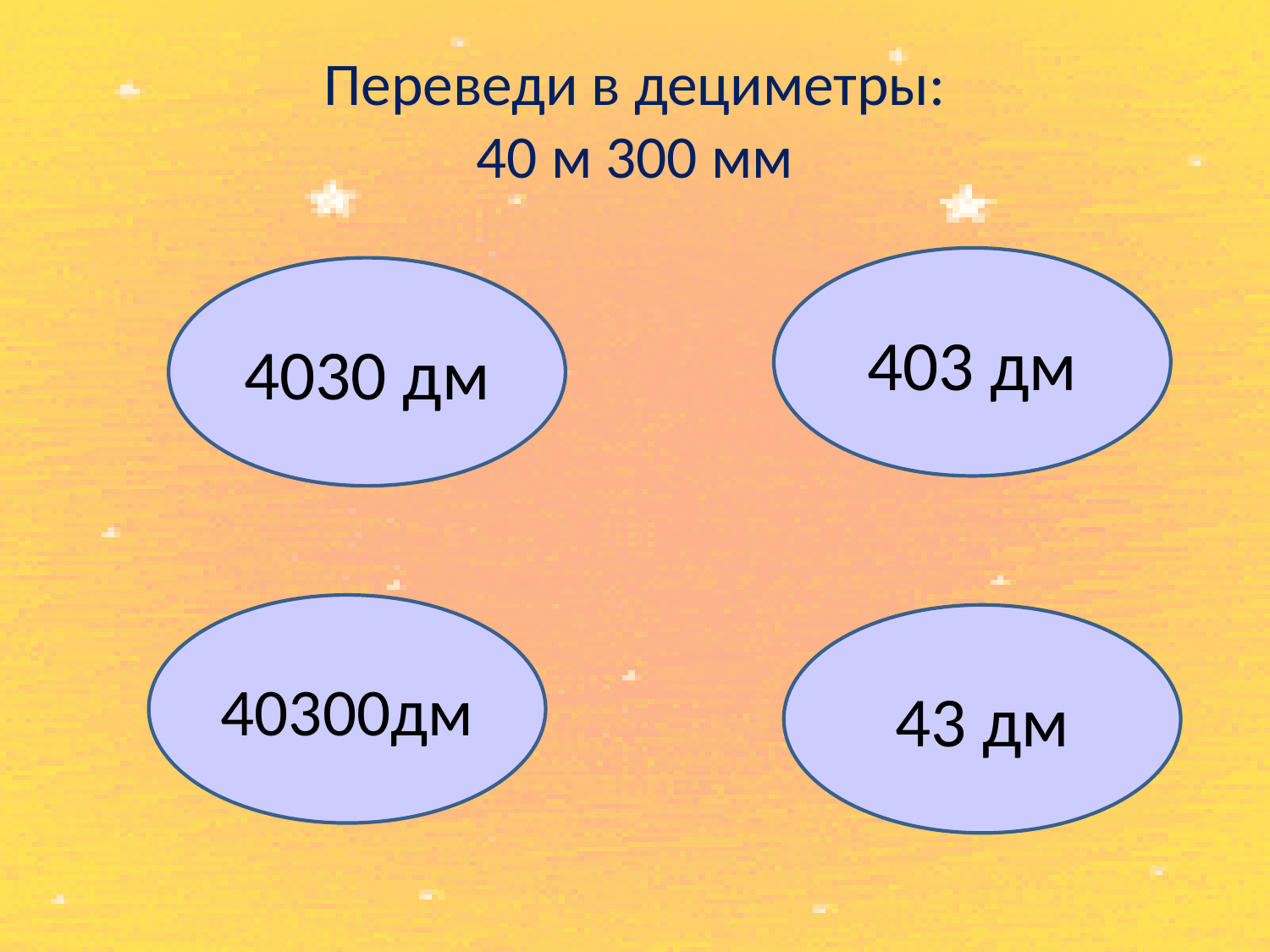

# Переведи в дециметры: 40 м 300 мм
403 дм
4030 дм
40300дм
43 дм